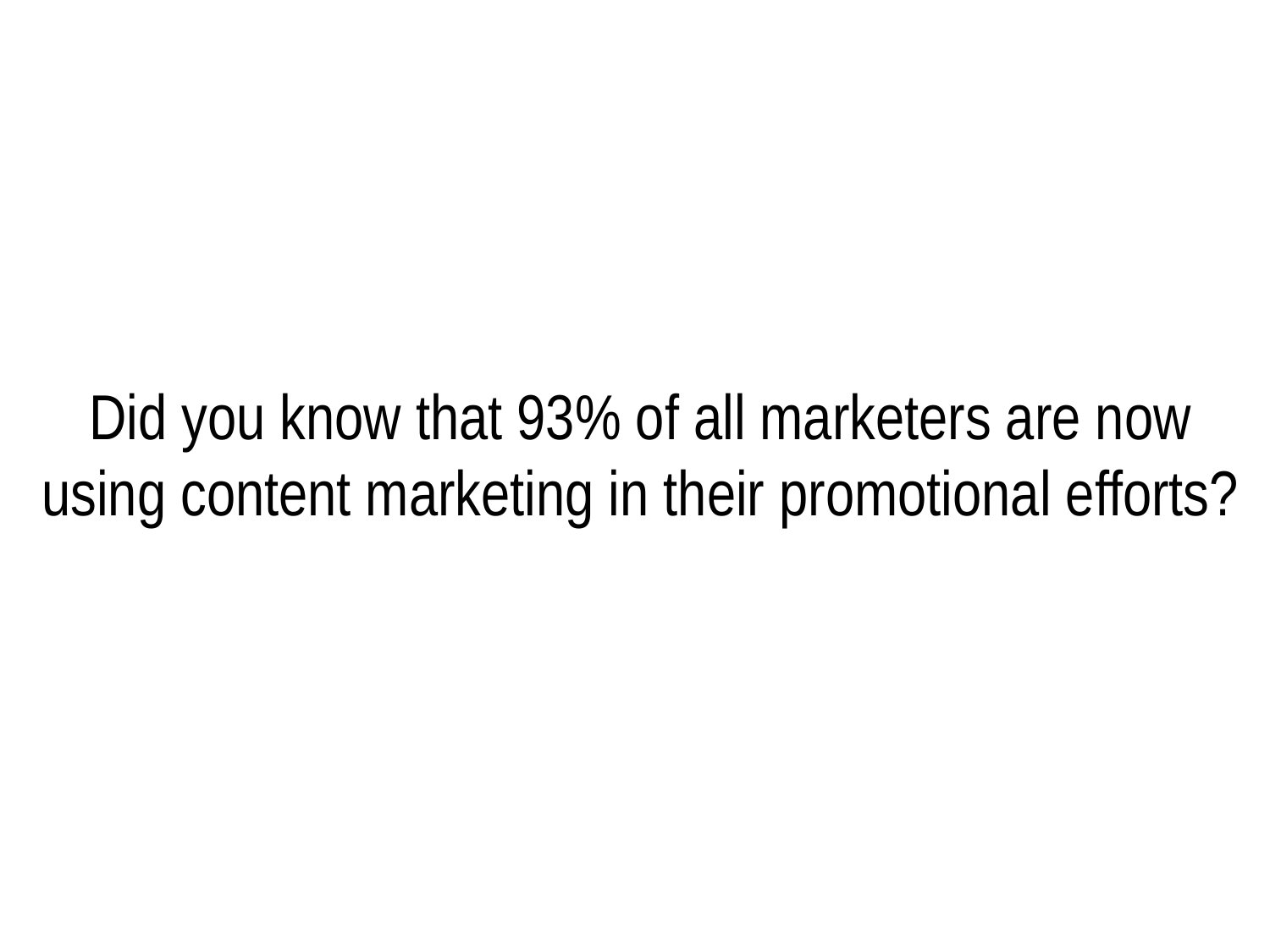

Did you know that 93% of all marketers are now
using content marketing in their promotional efforts?